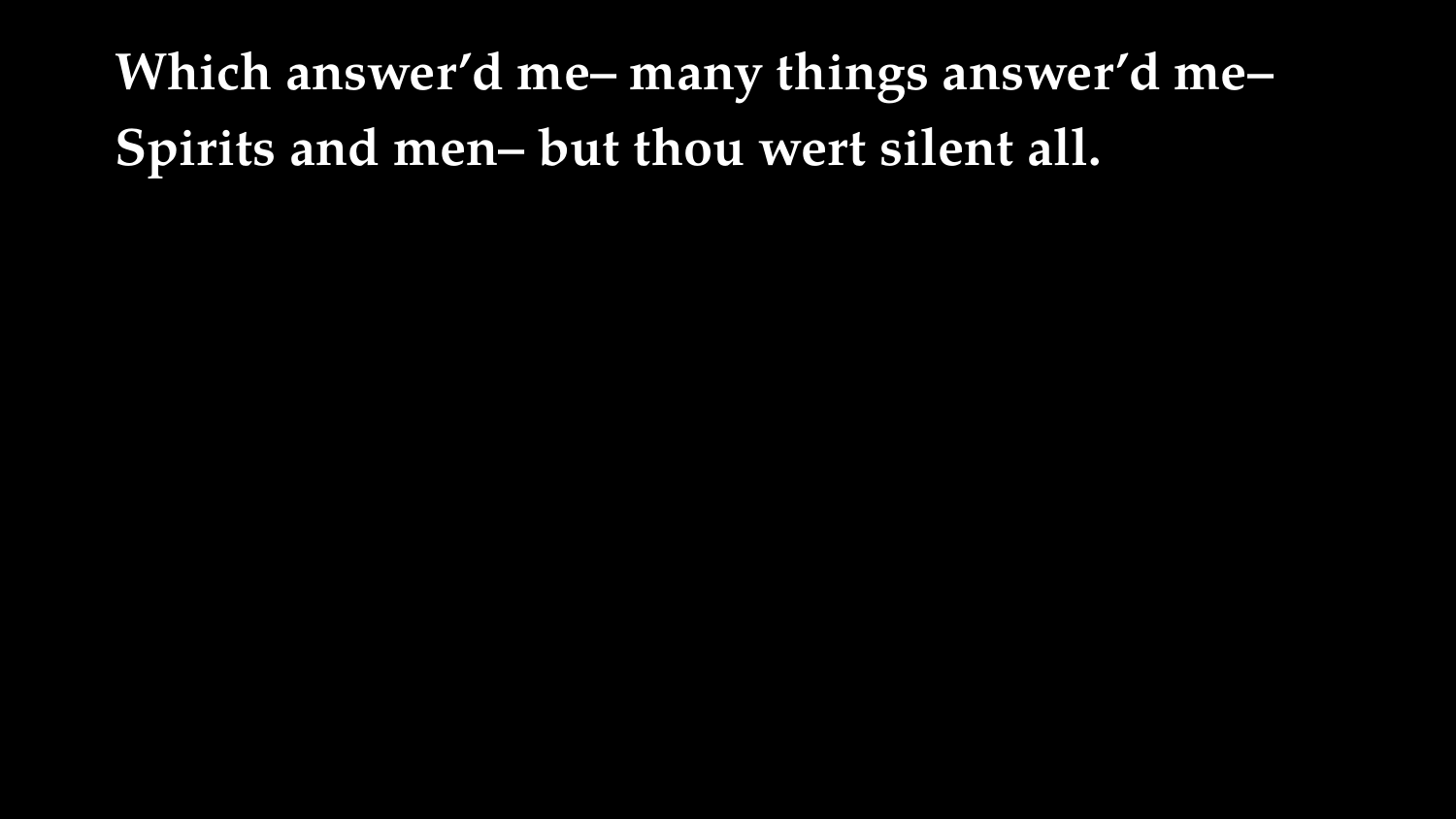

# Which answer’d me– many things answer’d me– Spirits and men– but thou wert silent all.